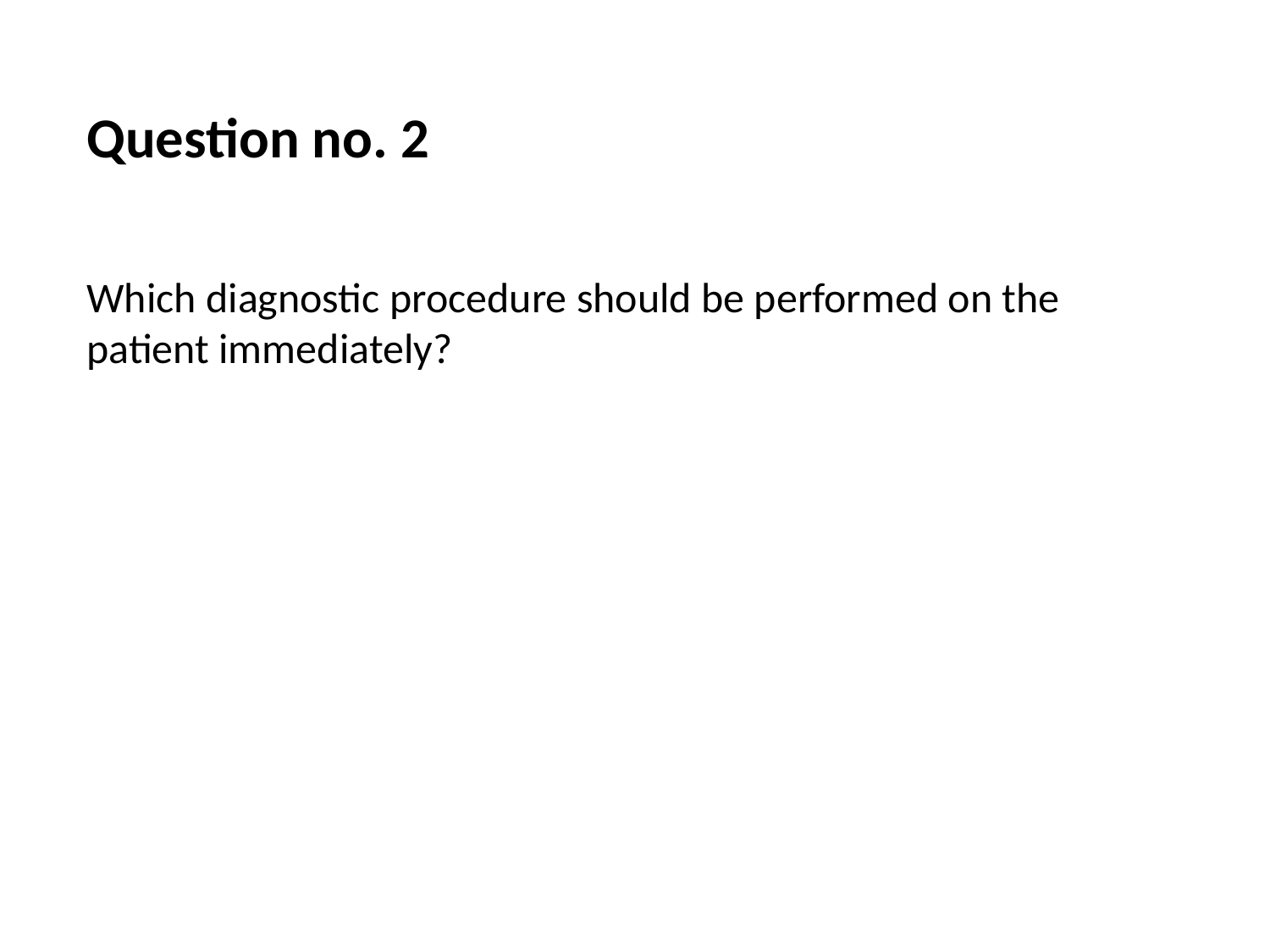

Question no. 2

Which diagnostic procedure should be performed on the patient immediately?